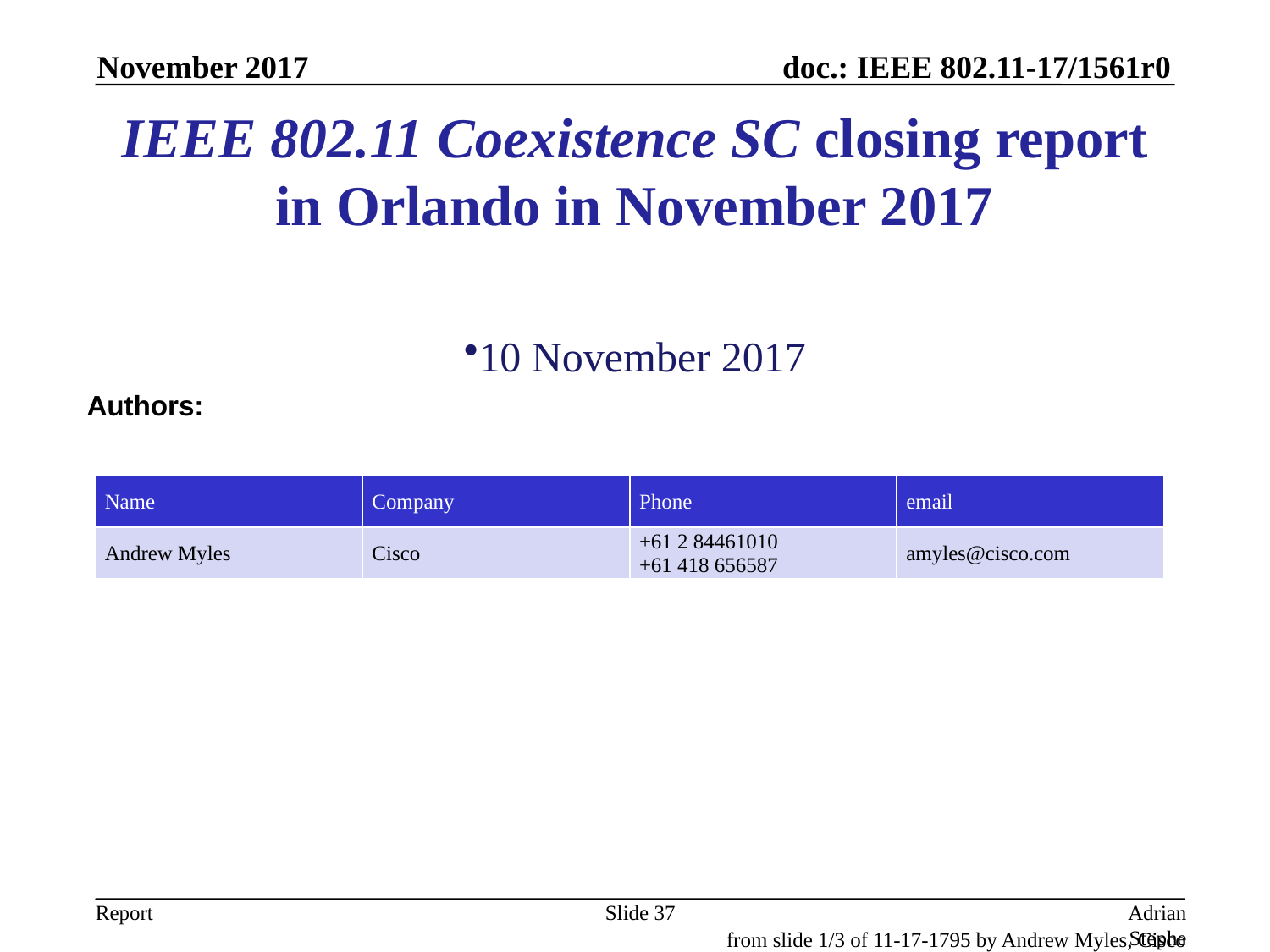

November 2017
# IEEE 802.11 Coexistence SC closing report in Orlando in November 2017
10 November 2017
Authors:
| Name | Company | Phone | email |
| --- | --- | --- | --- |
| Andrew Myles | Cisco | +61 2 84461010 +61 418 656587 | amyles@cisco.com |
Slide 37
Adrian Stephens, Intel Corporation
from slide 1/3 of 11-17-1795 by Andrew Myles, Cisco